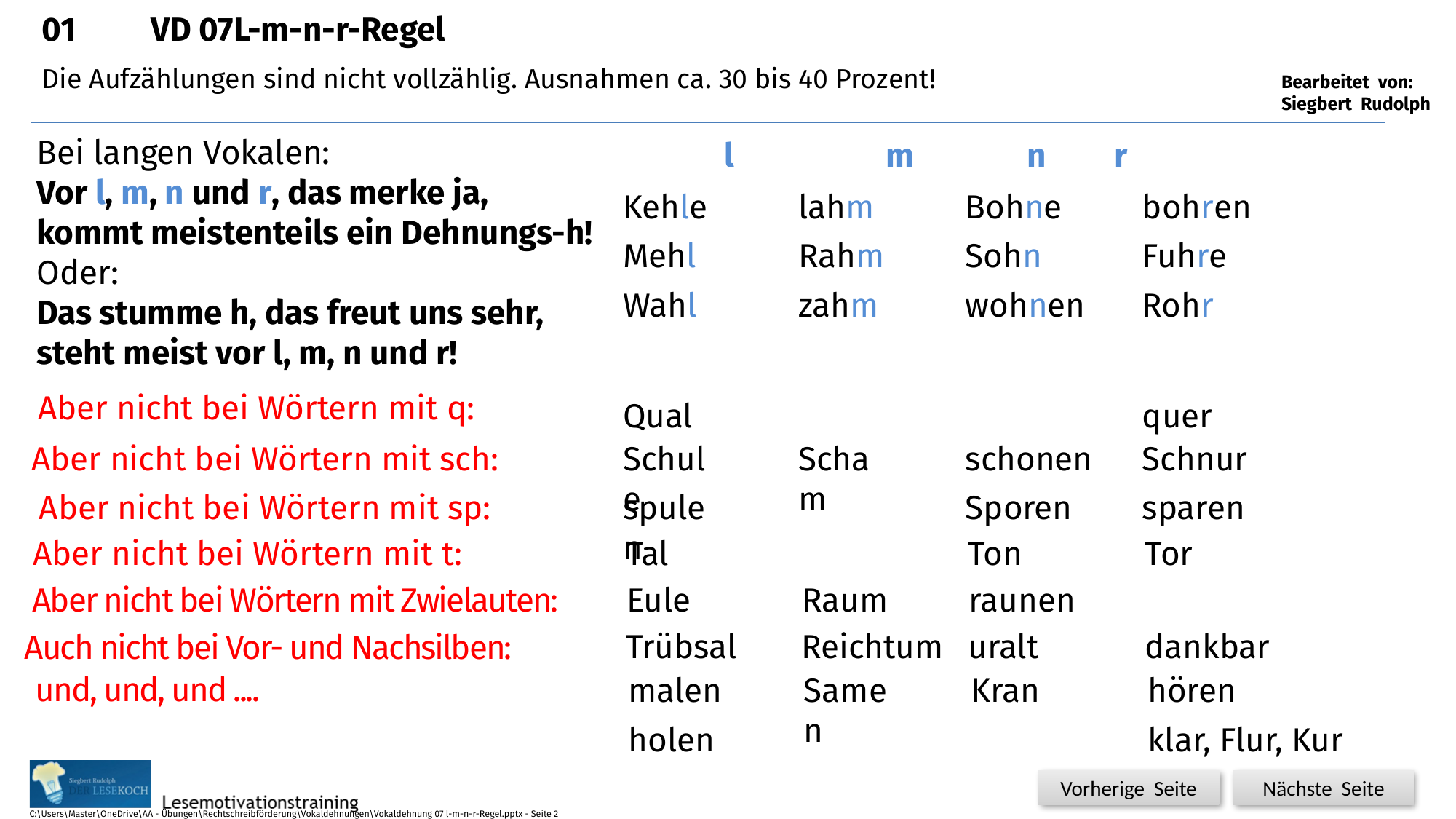

01	VD 07L-m-n-r-Regel
2
Die Aufzählungen sind nicht vollzählig. Ausnahmen ca. 30 bis 40 Prozent!
Bei langen Vokalen:
Vor l, m, n und r, das merke ja,
kommt meistenteils ein Dehnungs-h!
Oder:
Das stumme h, das freut uns sehr,
steht meist vor l, m, n und r!
l 	      m             n	        r
Kehle
Mehl
Wahl
lahm
Rahm
zahm
Bohne
Sohn
wohnen
bohren
Fuhre
Rohr
Aber nicht bei Wörtern mit q:
Qual
quer
Aber nicht bei Wörtern mit sch:
Schule
Scham
schonen
Schnur
Aber nicht bei Wörtern mit sp:
spulen
Sporen
sparen
Aber nicht bei Wörtern mit t:
Tal
Ton
Tor
Aber nicht bei Wörtern mit Zwielauten:
Eule
Raum
raunen
Trübsal
Reichtum
uralt
dankbar
Auch nicht bei Vor- und Nachsilben:
und, und, und ....
malen
holen
Samen
Kran
hören
klar, Flur, Kur
C:\Users\Master\OneDrive\AA - Übungen\Rechtschreibförderung\Vokaldehnungen\Vokaldehnung 07 l-m-n-r-Regel.pptx - Seite 2